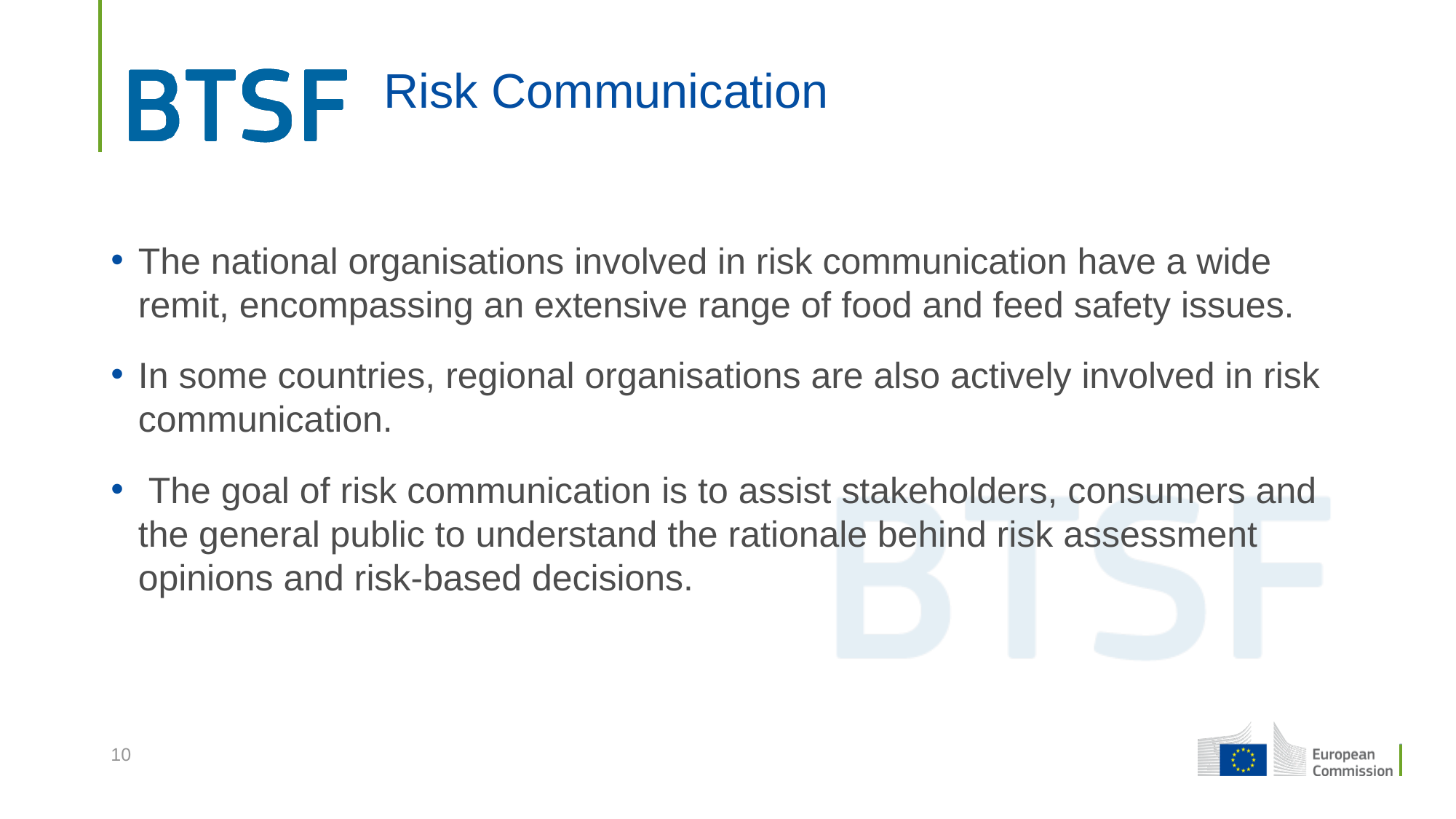

# Risk Communication
The national organisations involved in risk communication have a wide remit, encompassing an extensive range of food and feed safety issues.
In some countries, regional organisations are also actively involved in risk communication.
 The goal of risk communication is to assist stakeholders, consumers and the general public to understand the rationale behind risk assessment opinions and risk-based decisions.

10